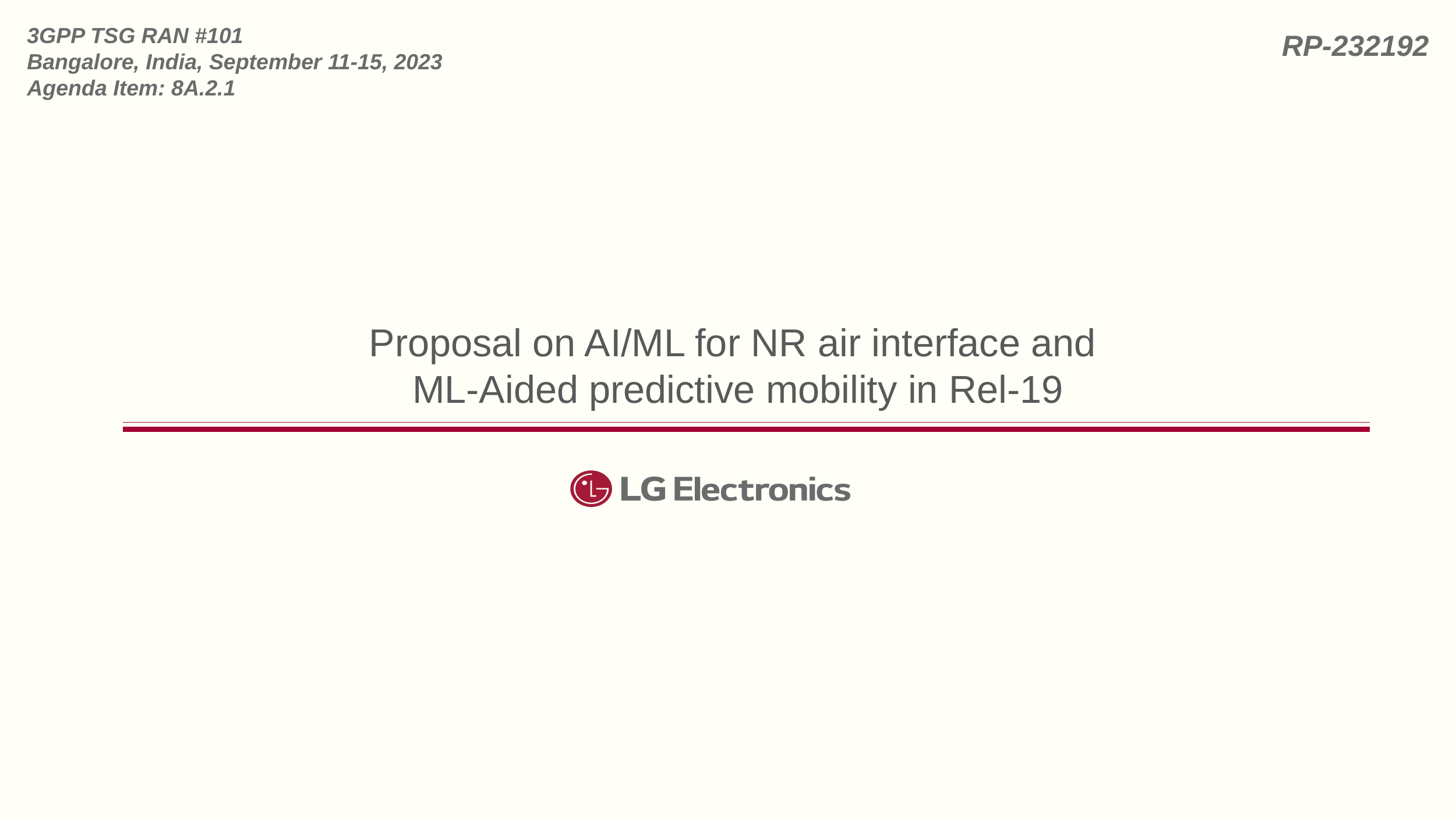

# Proposal on AI/ML for NR air interface and ML-Aided predictive mobility in Rel-19